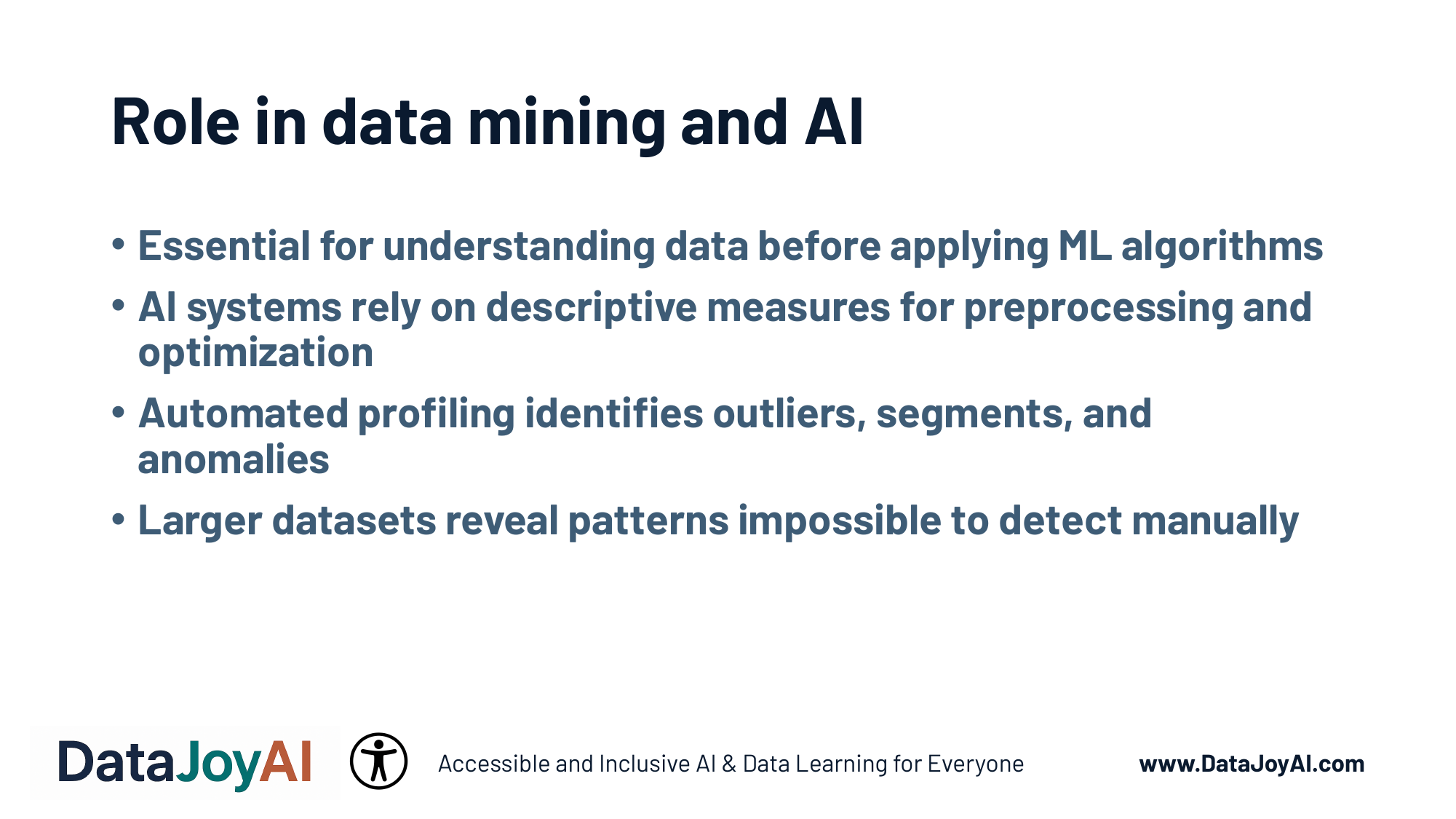

# Role in data mining and AI
Essential for understanding data before applying ML algorithms
AI systems rely on descriptive measures for preprocessing and optimization
Automated profiling identifies outliers, segments, and anomalies
Larger datasets reveal patterns impossible to detect manually